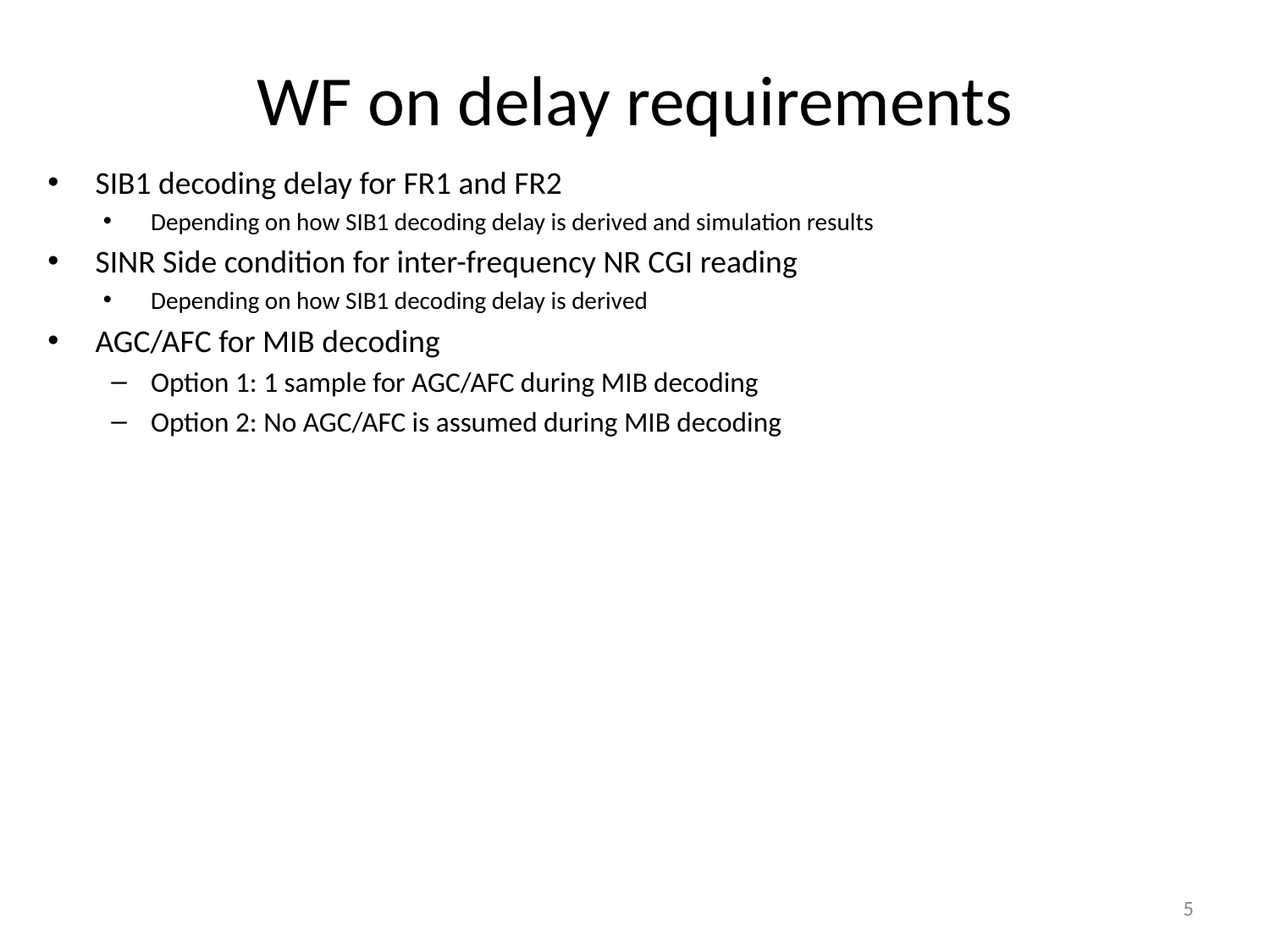

# WF on delay requirements
SIB1 decoding delay for FR1 and FR2
Depending on how SIB1 decoding delay is derived and simulation results
SINR Side condition for inter-frequency NR CGI reading
Depending on how SIB1 decoding delay is derived
AGC/AFC for MIB decoding
Option 1: 1 sample for AGC/AFC during MIB decoding
Option 2: No AGC/AFC is assumed during MIB decoding

5